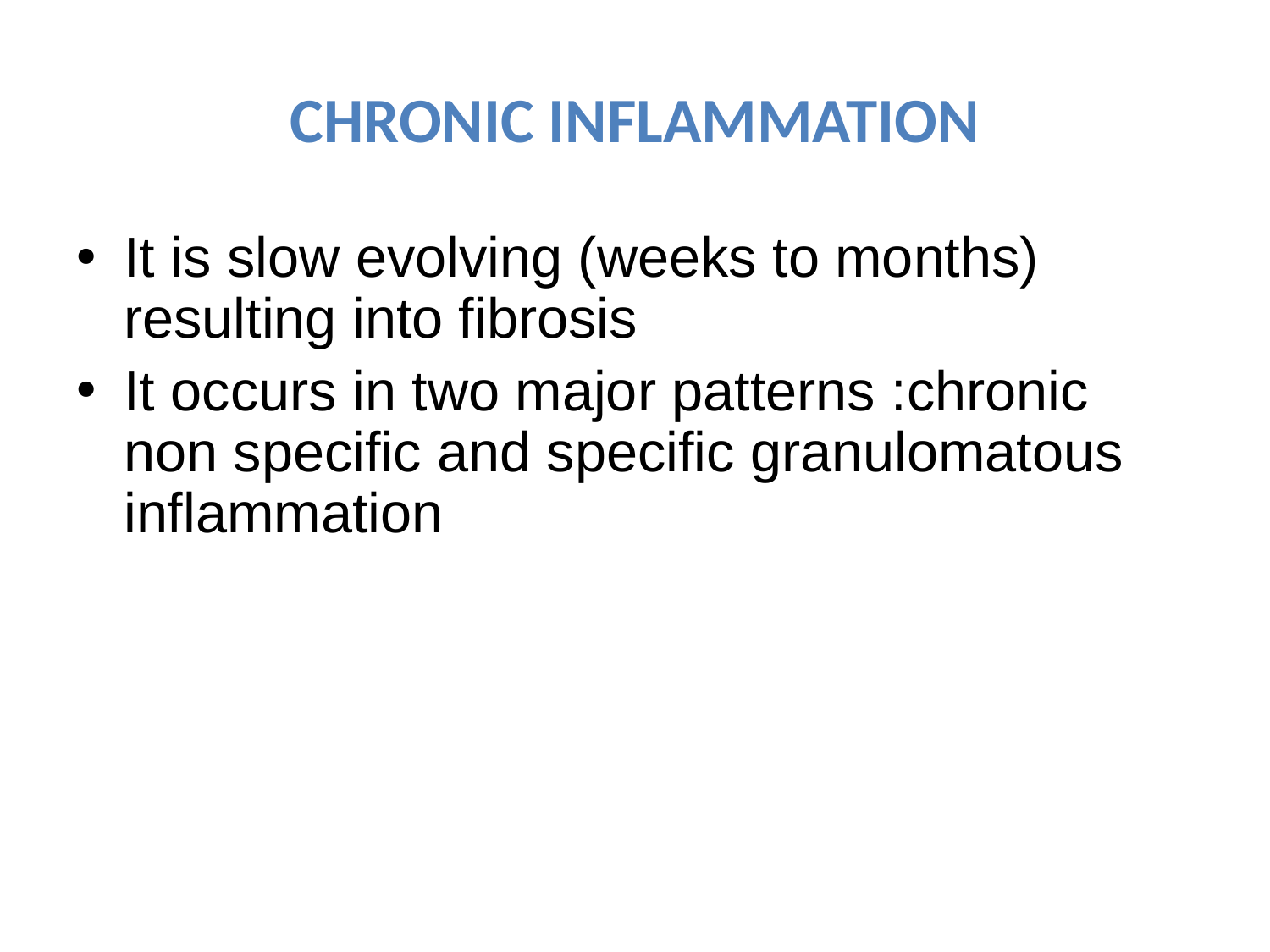

# CHRONIC INFLAMMATION
It is slow evolving (weeks to months) resulting into fibrosis
It occurs in two major patterns :chronic non specific and specific granulomatous inflammation